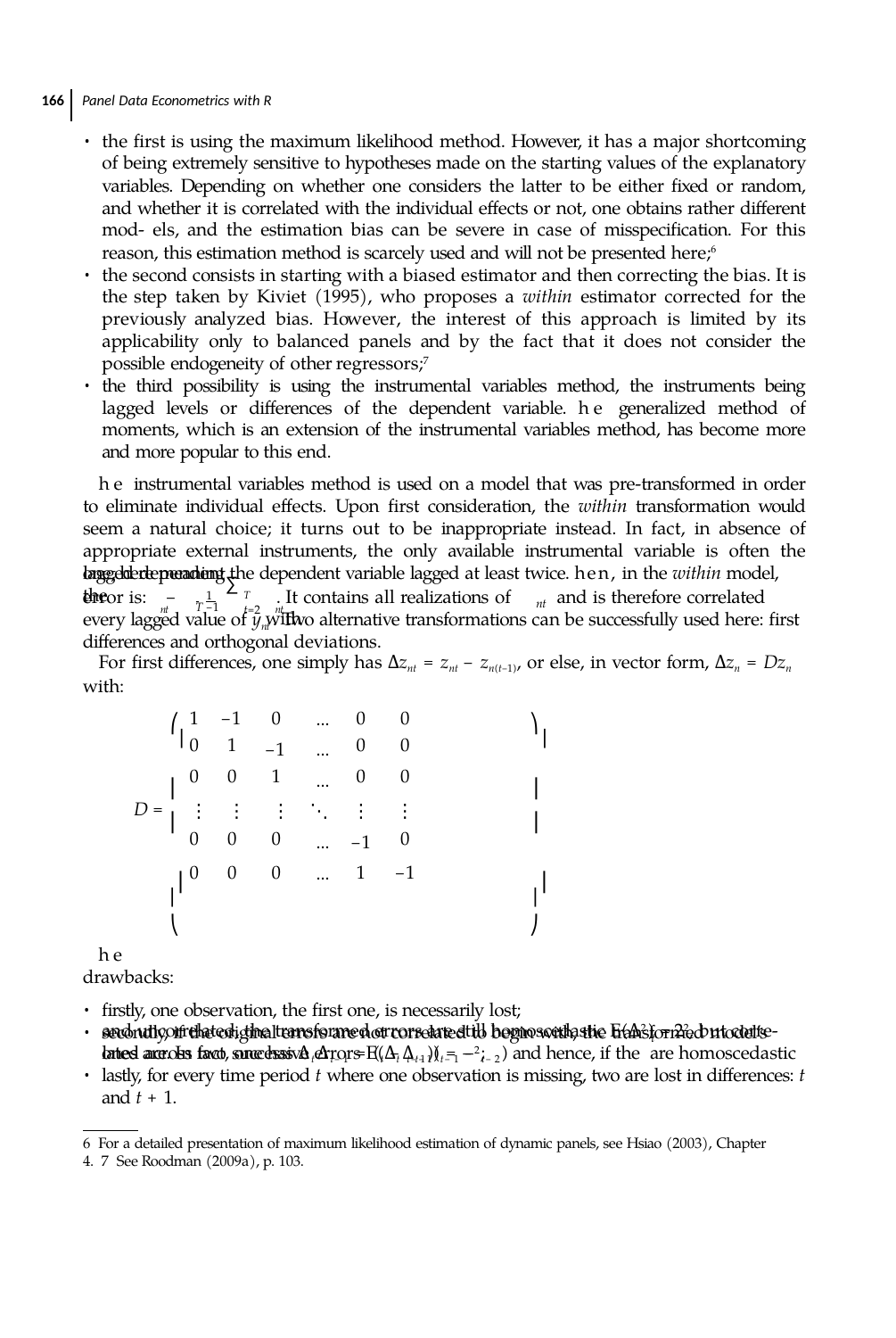

166  Panel Data Econometrics with R

the ﬁrst is using the maximum likelihood method. However, it has a major shortcoming of being extremely sensitive to hypotheses made on the starting values of the explanatory variables. Depending on whether one considers the latter to be either ﬁxed or random, and whether it is correlated with the individual effects or not, one obtains rather different mod- els, and the estimation bias can be severe in case of misspeciﬁcation. For this reason, this estimation method is scarcely used and will not be presented here;6
the second consists in starting with a biased estimator and then correcting the bias. It is the step taken by Kiviet (1995), who proposes a within estimator corrected for the previously analyzed bias. However, the interest of this approach is limited by its applicability only to balanced panels and by the fact that it does not consider the possible endogeneity of other regressors;7
the third possibility is using the instrumental variables method, the instruments being lagged levels or differences of the dependent variable. he generalized method of moments, which is an extension of the instrumental variables method, has become more and more popular to this end.
he instrumental variables method is used on a model that was pre-transformed in order to eliminate individual effects. Upon ﬁrst consideration, the within transformation would seem a natural choice; it turns out to be inappropriate instead. In fact, in absence of appropriate external instruments, the only available instrumental variable is often the lagged dependent

one, here meaning the dependent variable lagged at least twice. hen, in the within model, the
∑
 1 	T
 . It contains all realizations of 	and is therefore correlated with
error is:  –
nt
nt	t=2  nt
T –1
every lagged value of ynt . Two alternative transformations can be successfully used here: ﬁrst
differences and orthogonal deviations.
For ﬁrst differences, one simply has Δznt = znt – zn(t–1), or else, in vector form, Δzn = Dzn
with:
⎛⎜	⎞⎟
⎜	⎟
D =
⎜	⎟
⎜⎜	⎟⎟
⎝	⎠
he
drawbacks:
ﬁrstly, one observation, the ﬁrst one, is necessarily lost;
secondly, if the original errors are not correlated to begin with, the transformed model’s ones are. In fact, one has Δt Δt–1 = (t – t–1)(t–1 – t–2) and hence, if the  are homoscedastic
| 1 | –1 | 0 | … | 0 | 0 |
| --- | --- | --- | --- | --- | --- |
| 0 | 1 | –1 | … | 0 | 0 |
| 0 | 0 | 1 | … | 0 | 0 |
| ⋮ | ⋮ | ⋮ | ⋱ | ⋮ | ⋮ |
| 0 | 0 | 0 | … | –1 | 0 |
| 0 | 0 | 0 | … | 1 | –1 |
and uncorrelated, the transformed errors are still homoscedastic E(Δ2) = 22, but corre-
t
lated across two successive errors E(Δt Δt–1) = –2;

lastly, for every time period t where one observation is missing, two are lost in differences: t
and t + 1.

6 For a detailed presentation of maximum likelihood estimation of dynamic panels, see Hsiao (2003), Chapter 4. 7 See Roodman (2009a), p. 103.